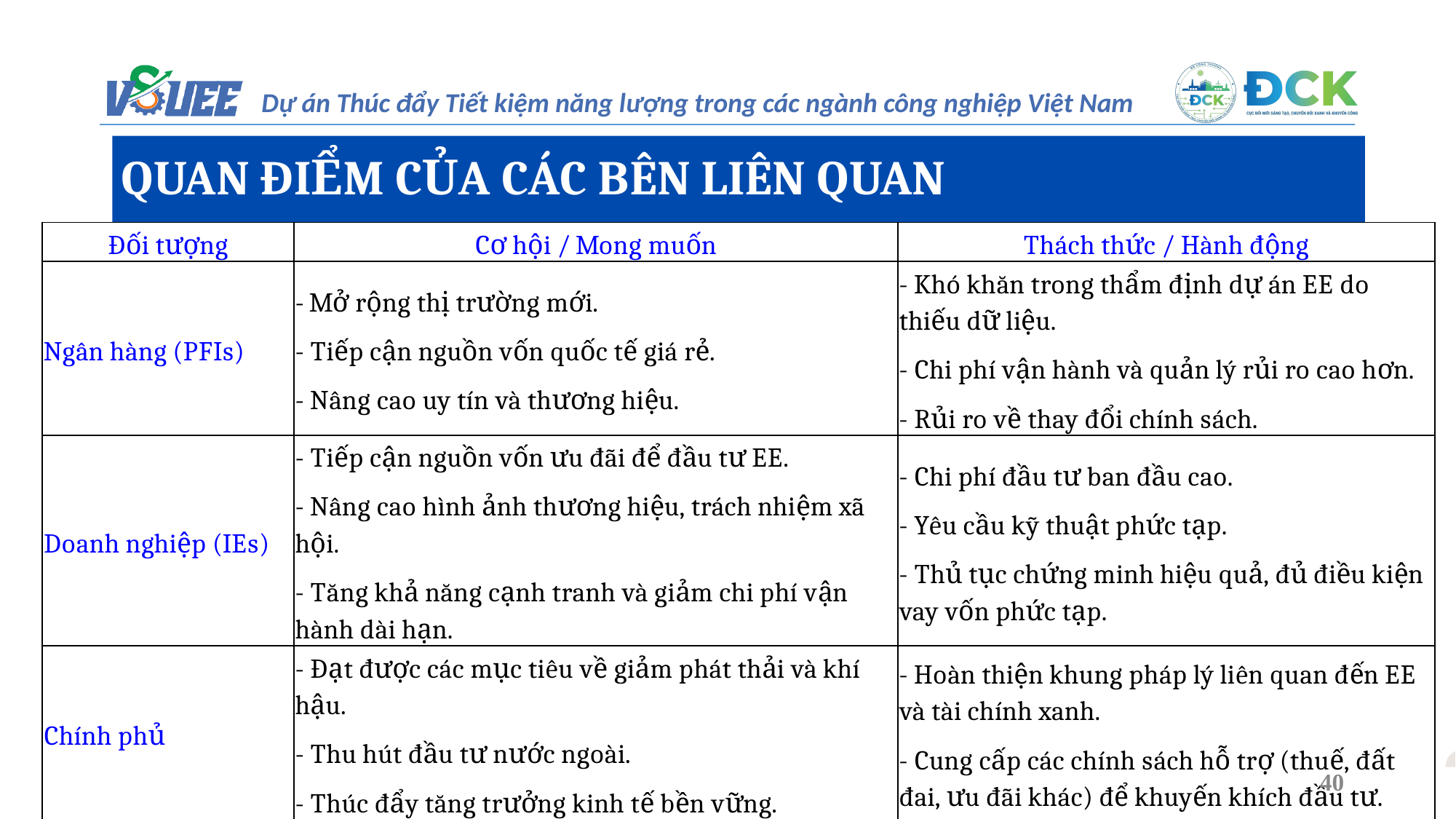

QUAN ĐIỂM CỦA CÁC BÊN LIÊN QUAN
| Đối tượng | Cơ hội / Mong muốn | Thách thức / Hành động |
| --- | --- | --- |
| Ngân hàng (PFIs) | - Mở rộng thị trường mới. - Tiếp cận nguồn vốn quốc tế giá rẻ. - Nâng cao uy tín và thương hiệu. | - Khó khăn trong thẩm định dự án EE do thiếu dữ liệu. - Chi phí vận hành và quản lý rủi ro cao hơn. - Rủi ro về thay đổi chính sách. |
| Doanh nghiệp (IEs) | - Tiếp cận nguồn vốn ưu đãi để đầu tư EE. - Nâng cao hình ảnh thương hiệu, trách nhiệm xã hội. - Tăng khả năng cạnh tranh và giảm chi phí vận hành dài hạn. | - Chi phí đầu tư ban đầu cao. - Yêu cầu kỹ thuật phức tạp. - Thủ tục chứng minh hiệu quả, đủ điều kiện vay vốn phức tạp. |
| Chính phủ | - Đạt được các mục tiêu về giảm phát thải và khí hậu. - Thu hút đầu tư nước ngoài. - Thúc đẩy tăng trưởng kinh tế bền vững. | - Hoàn thiện khung pháp lý liên quan đến EE và tài chính xanh. - Cung cấp các chính sách hỗ trợ (thuế, đất đai, ưu đãi khác) để khuyến khích đầu tư. |
40